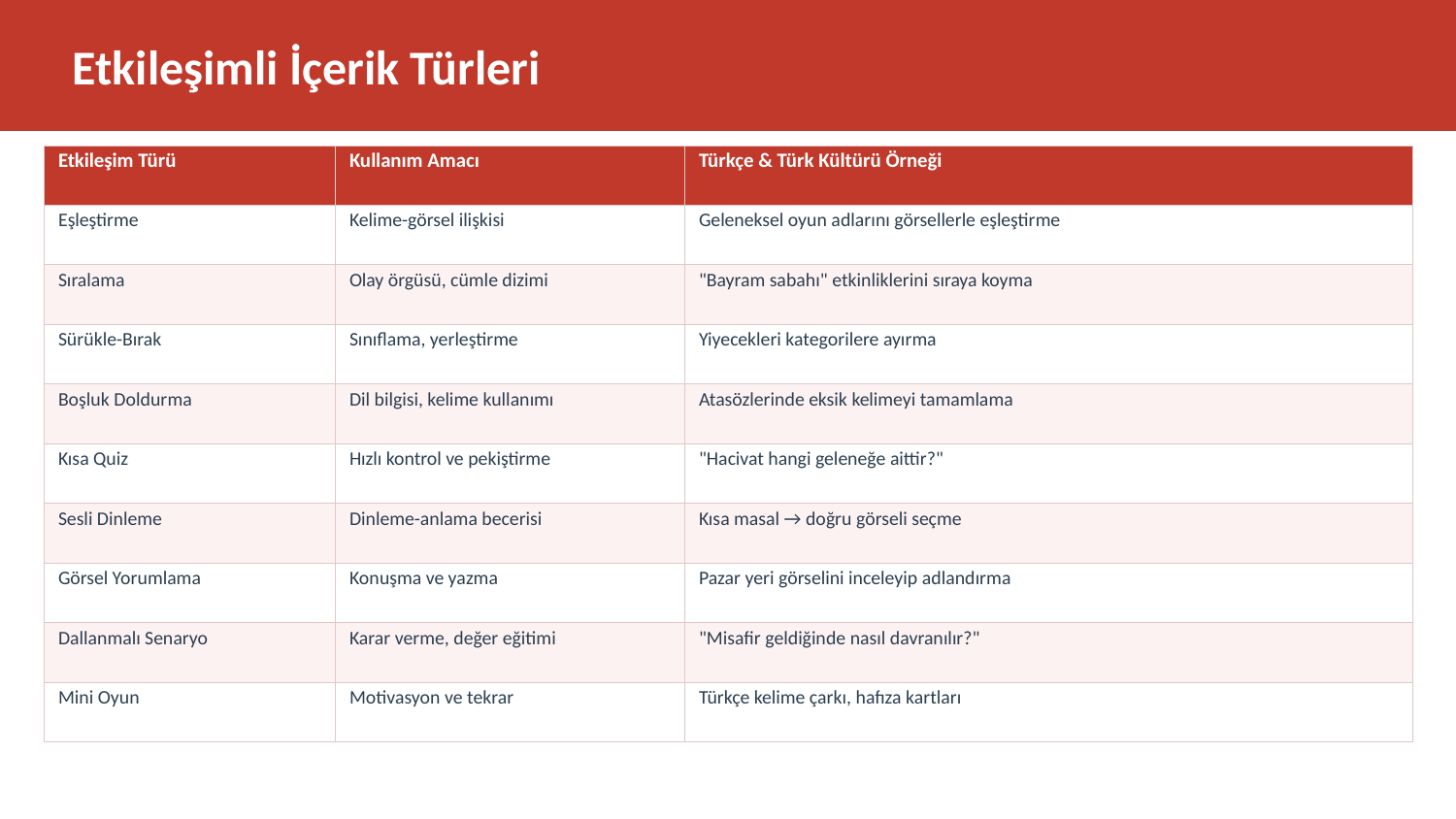

Etkileşimli İçerik Türleri
| Etkileşim Türü | Kullanım Amacı | Türkçe & Türk Kültürü Örneği |
| --- | --- | --- |
| Eşleştirme | Kelime-görsel ilişkisi | Geleneksel oyun adlarını görsellerle eşleştirme |
| Sıralama | Olay örgüsü, cümle dizimi | "Bayram sabahı" etkinliklerini sıraya koyma |
| Sürükle-Bırak | Sınıflama, yerleştirme | Yiyecekleri kategorilere ayırma |
| Boşluk Doldurma | Dil bilgisi, kelime kullanımı | Atasözlerinde eksik kelimeyi tamamlama |
| Kısa Quiz | Hızlı kontrol ve pekiştirme | "Hacivat hangi geleneğe aittir?" |
| Sesli Dinleme | Dinleme-anlama becerisi | Kısa masal → doğru görseli seçme |
| Görsel Yorumlama | Konuşma ve yazma | Pazar yeri görselini inceleyip adlandırma |
| Dallanmalı Senaryo | Karar verme, değer eğitimi | "Misafir geldiğinde nasıl davranılır?" |
| Mini Oyun | Motivasyon ve tekrar | Türkçe kelime çarkı, hafıza kartları |